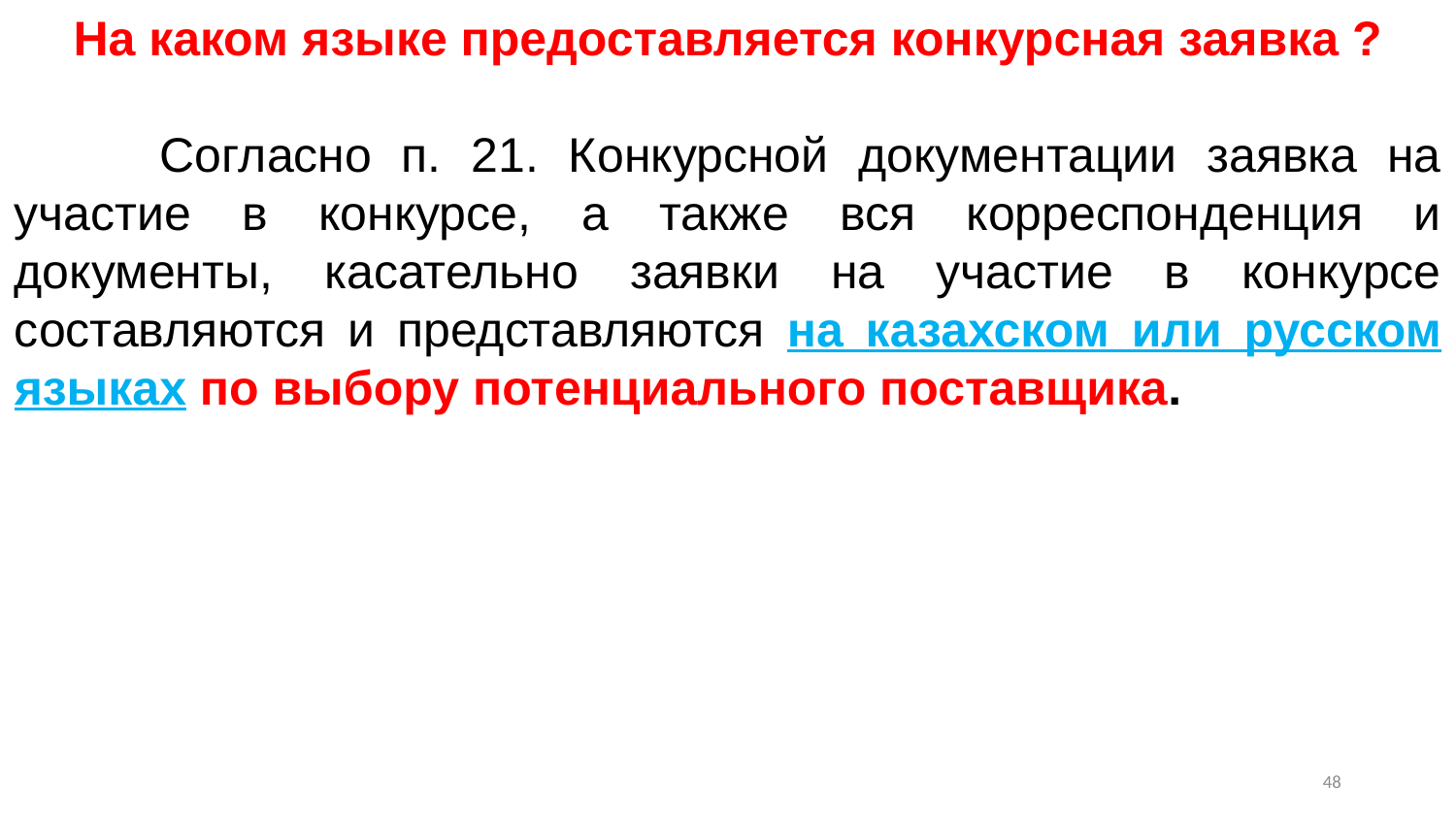

На каком языке предоставляется конкурсная заявка ?

	Согласно п. 21. Конкурсной документации заявка на участие в конкурсе, а также вся корреспонденция и документы, касательно заявки на участие в конкурсе составляются и представляются на казахском или русском языках по выбору потенциального поставщика.
48